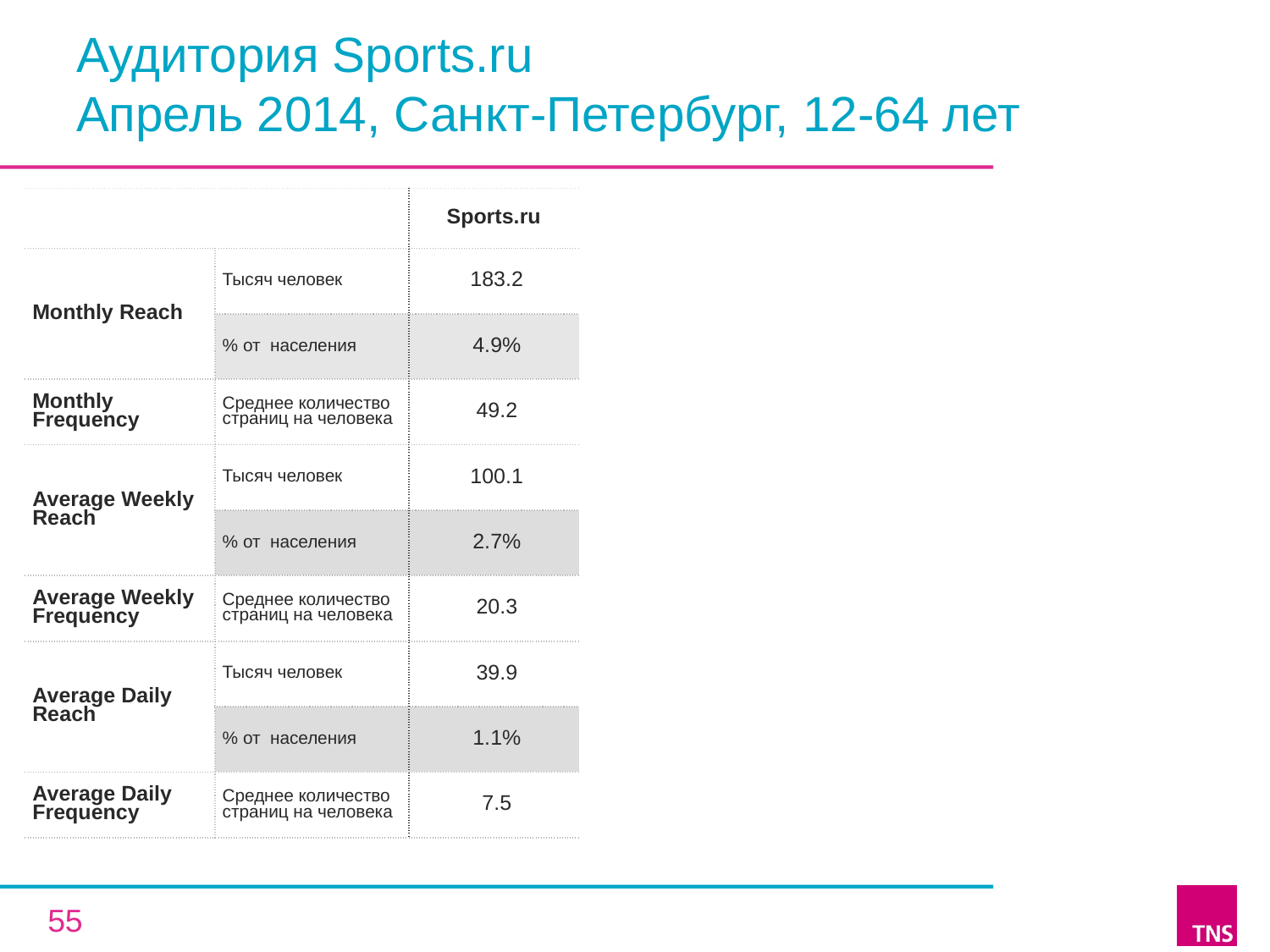

# Аудитория Sports.ru Апрель 2014, Санкт-Петербург, 12-64 лет
|  |  | Sports.ru |
| --- | --- | --- |
| Monthly Reach | Тысяч человек | 183.2 |
|  | % от населения | 4.9% |
| Monthly Frequency | Среднее количество страниц на человека | 49.2 |
| Average Weekly Reach | Тысяч человек | 100.1 |
|  | % от населения | 2.7% |
| Average Weekly Frequency | Среднее количество страниц на человека | 20.3 |
| Average Daily Reach | Тысяч человек | 39.9 |
|  | % от населения | 1.1% |
| Average Daily Frequency | Среднее количество страниц на человека | 7.5 |

55